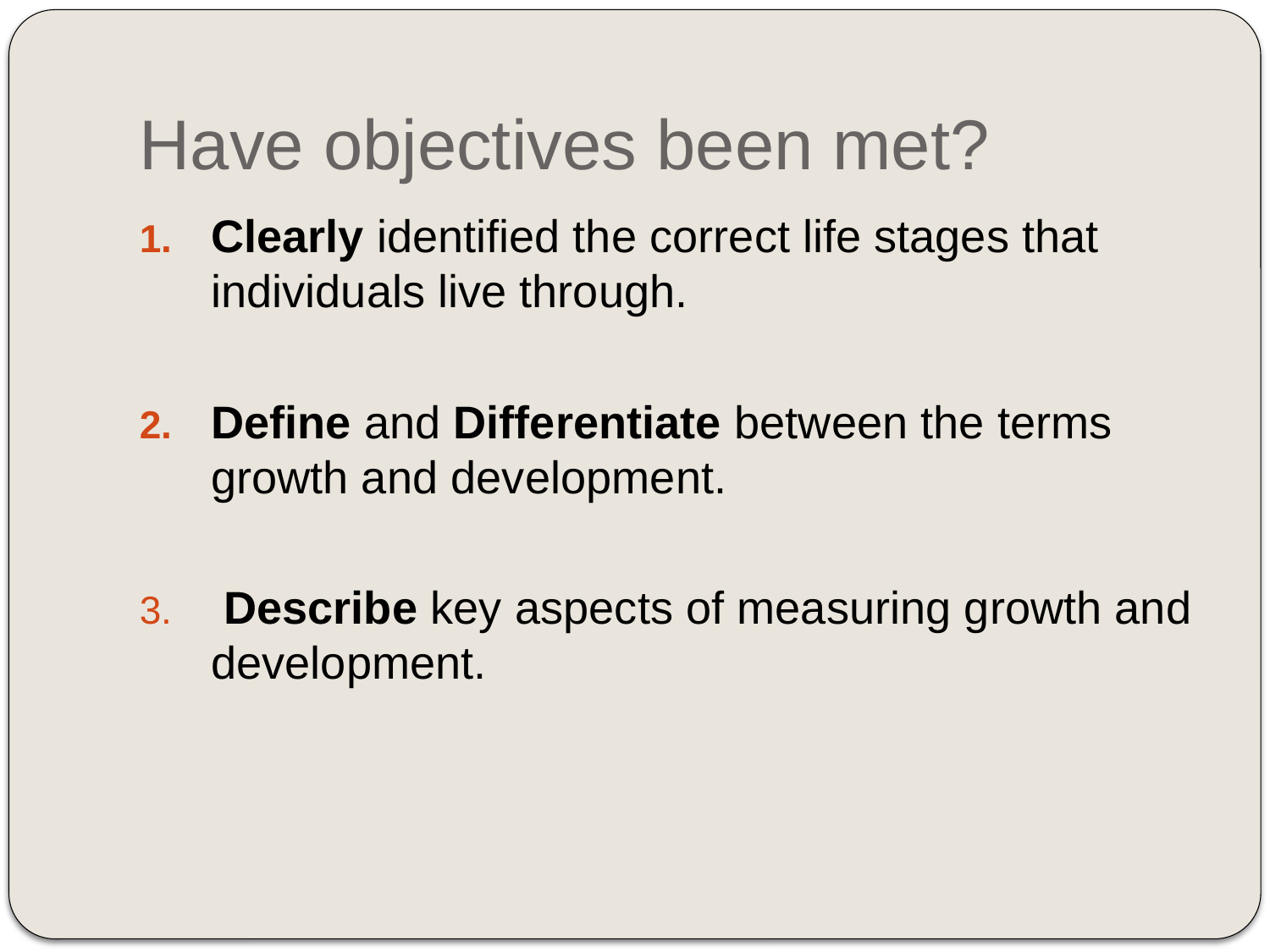

# Have objectives been met?
Clearly identified the correct life stages that individuals live through.

Define and Differentiate between the terms growth and development.

 Describe key aspects of measuring growth and development.